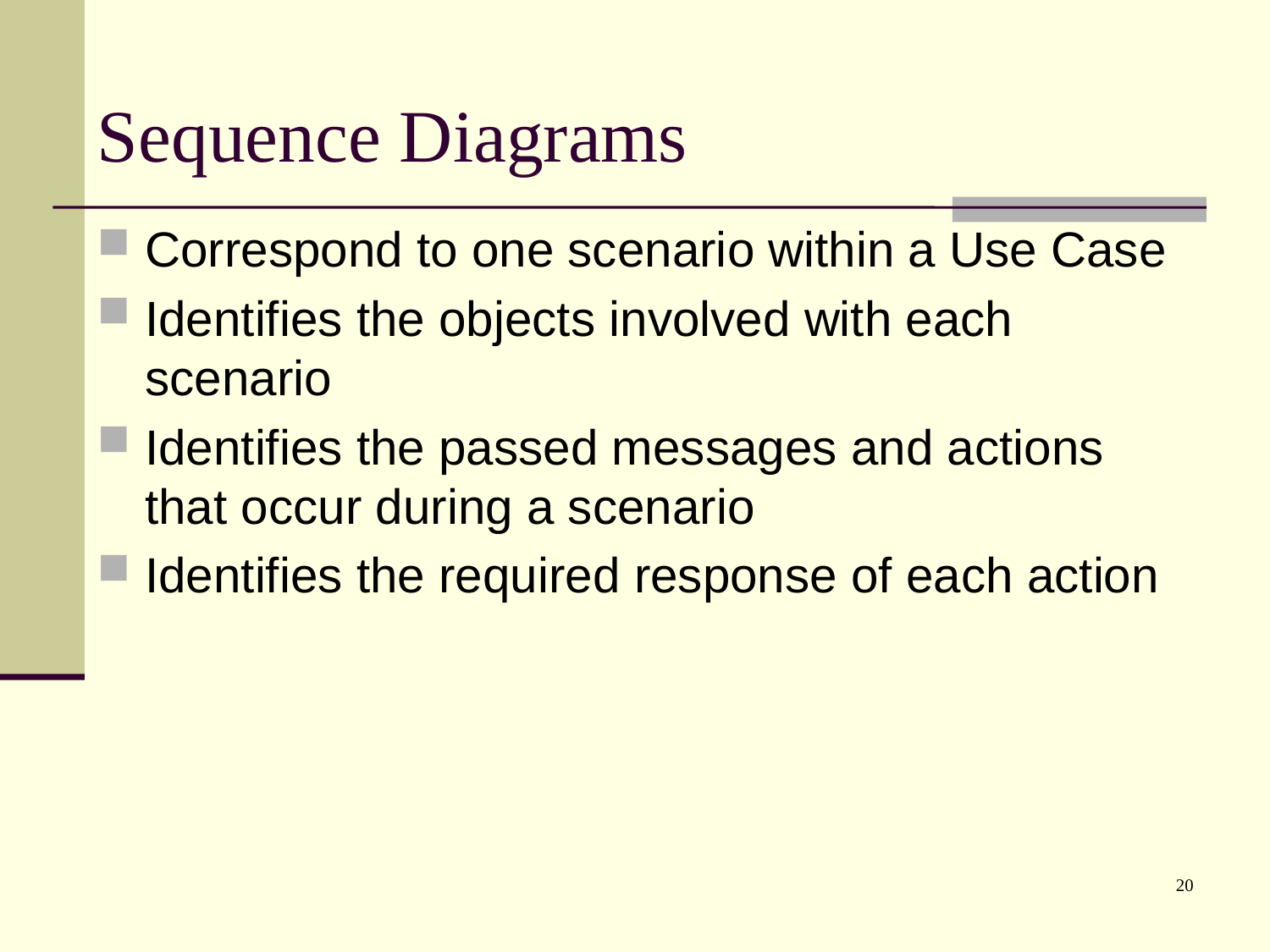

# Sequence Diagrams
Correspond to one scenario within a Use Case
Identifies the objects involved with each scenario
Identifies the passed messages and actions that occur during a scenario
Identifies the required response of each action
20